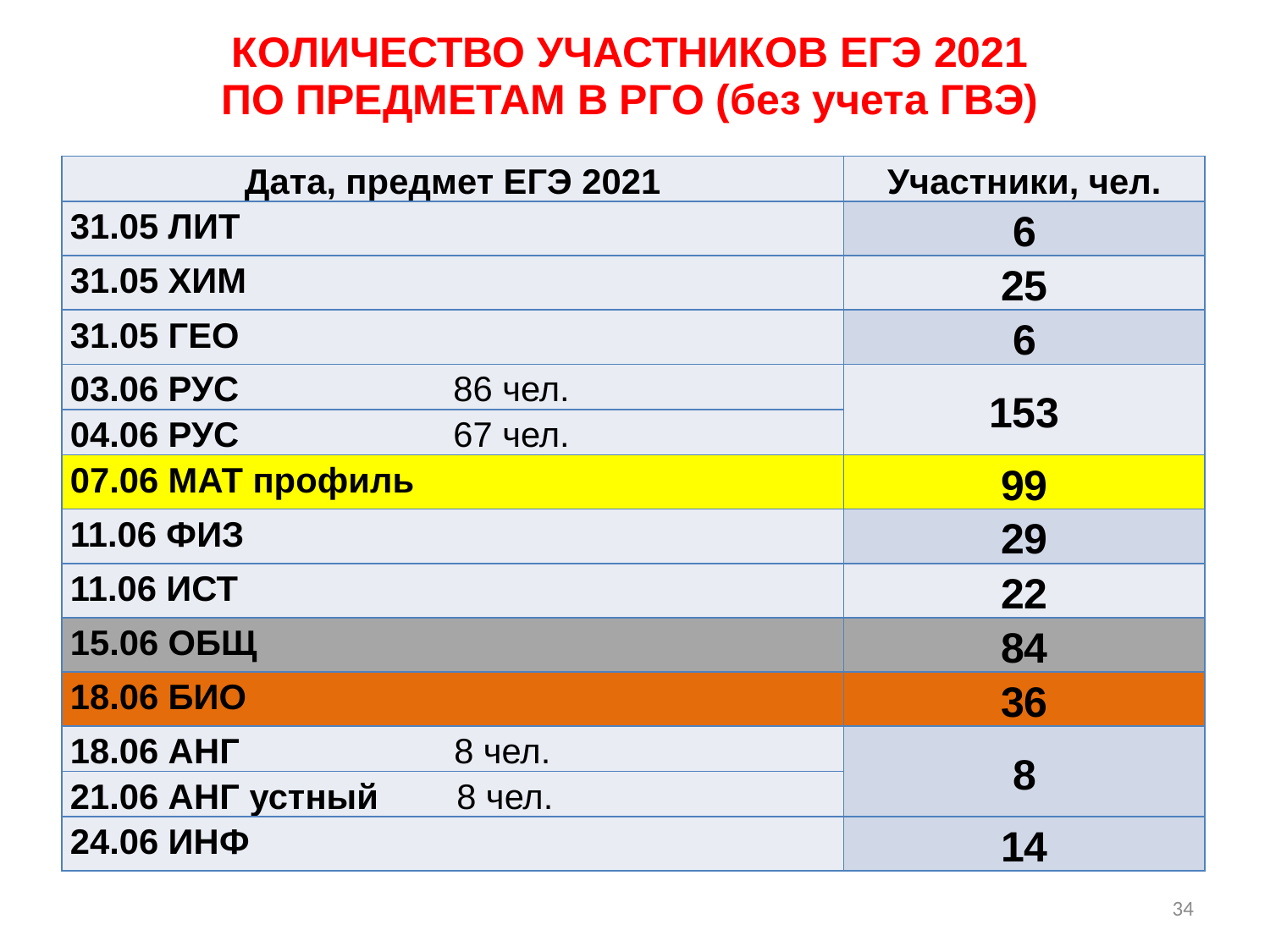

КОЛИЧЕСТВО УЧАСТНИКОВ ЕГЭ 2021
ПО ПРЕДМЕТАМ В РГО (без учета ГВЭ)
| Дата, предмет ЕГЭ 2021 | Участники, чел. |
| --- | --- |
| 31.05 ЛИТ | 6 |
| 31.05 ХИМ | 25 |
| 31.05 ГЕО | 6 |
| 03.06 РУС 86 чел. | 153 |
| 04.06 РУС 67 чел. |  |
| 07.06 МАТ профиль | 99 |
| 11.06 ФИЗ | 29 |
| 11.06 ИСТ | 22 |
| 15.06 ОБЩ | 84 |
| 18.06 БИО | 36 |
| 18.06 АНГ 8 чел. | 8 |
| 21.06 АНГ устный 8 чел. |  |
| 24.06 ИНФ | 14 |
34